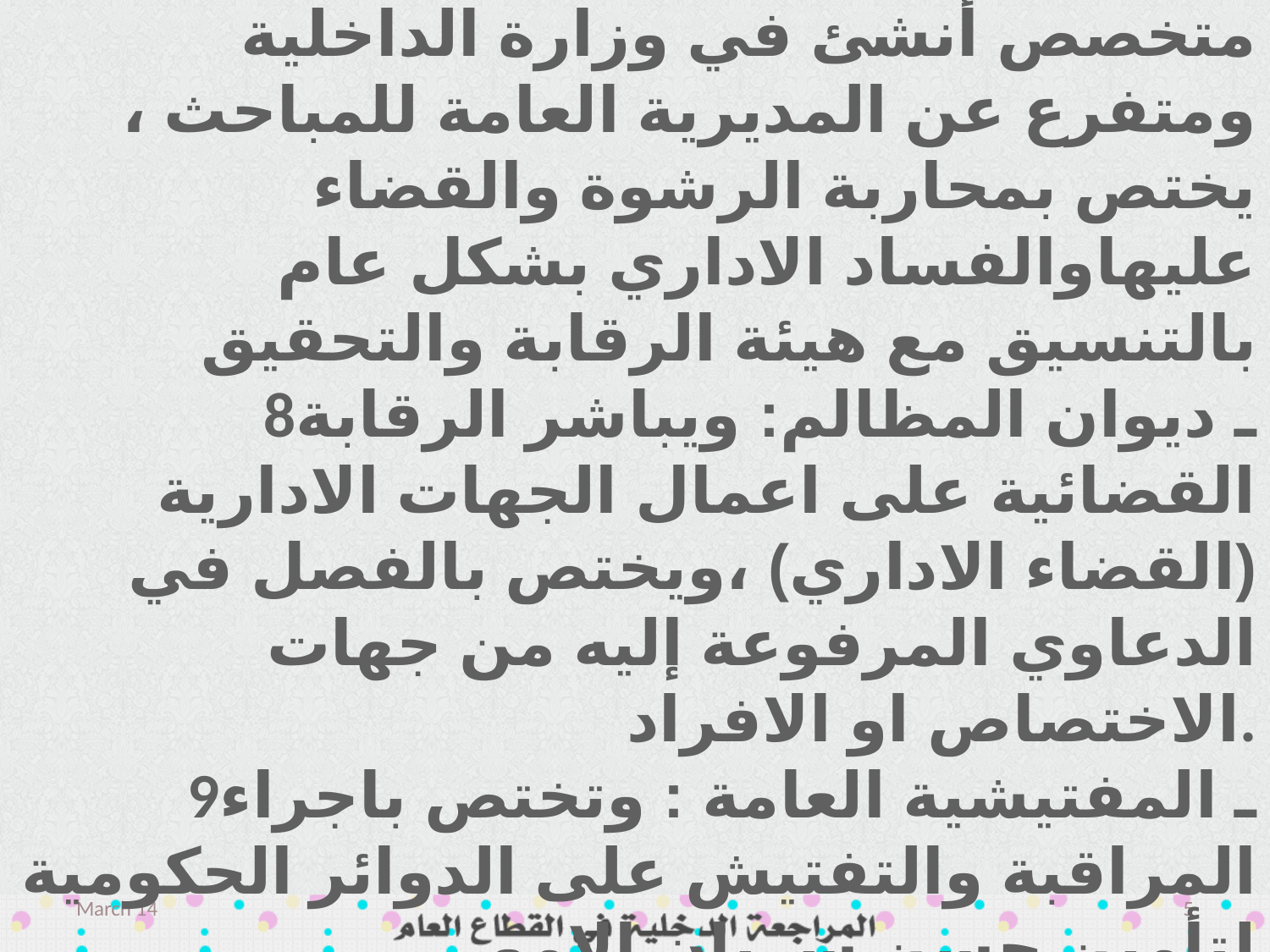

7ـ المباحث الادراية: جهاز رقابي (سري) متخصص أنشئ في وزارة الداخلية ومتفرع عن المديرية العامة للمباحث ، يختص بمحاربة الرشوة والقضاء عليهاوالفساد الاداري بشكل عام بالتنسيق مع هيئة الرقابة والتحقيق
8ـ ديوان المظالم: ويباشر الرقابة القضائية على اعمال الجهات الادارية (القضاء الاداري) ،ويختص بالفصل في الدعاوي المرفوعة إليه من جهات الاختصاص او الافراد.
9ـ المفتيشية العامة : وتختص باجراء المراقبة والتفتيش على الدوائر الحكومية لتأمين حسن سريان الامور وانتظامها(رقابة مستمرة)
March 14
5